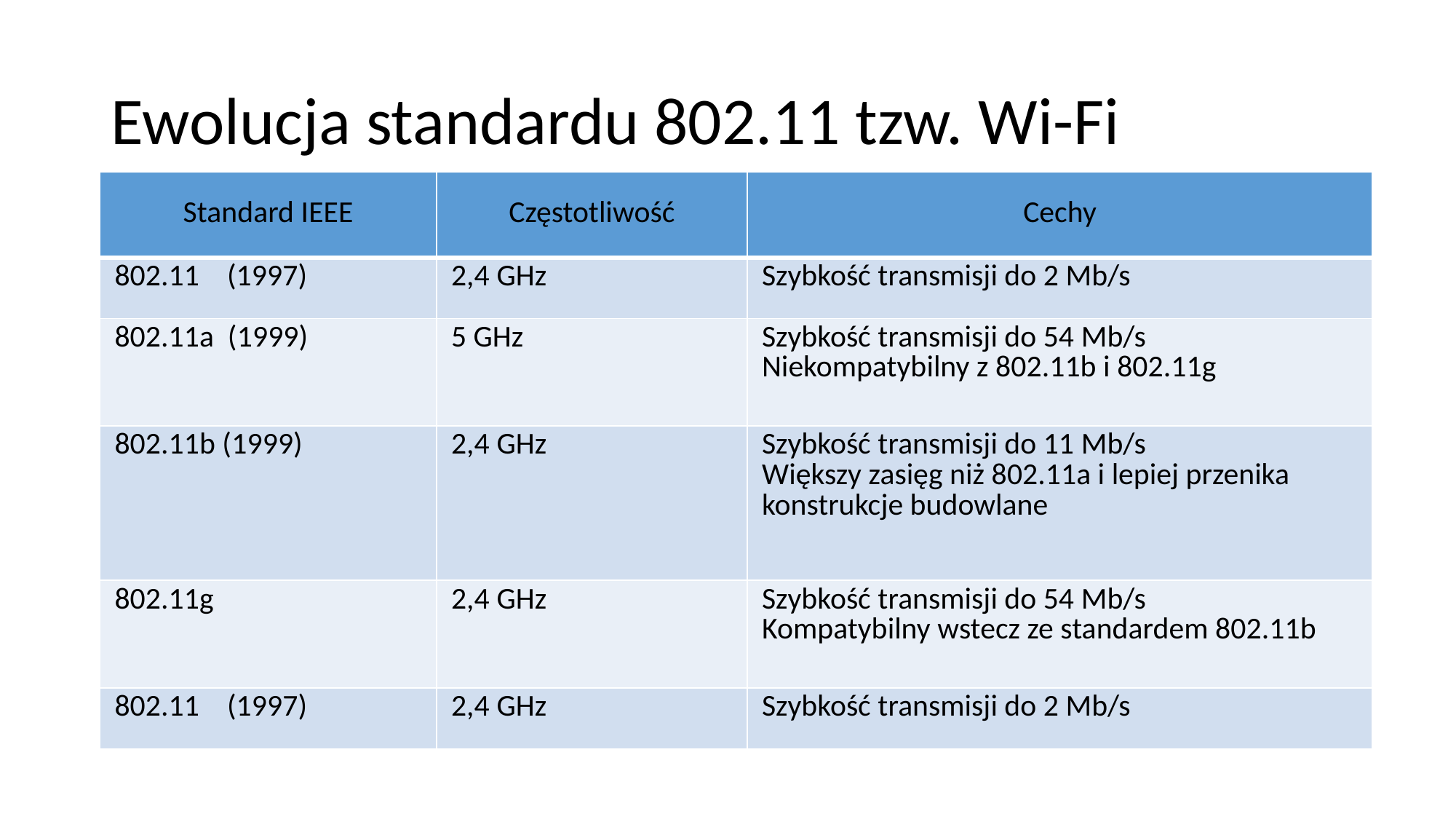

# Ewolucja standardu 802.11 tzw. Wi-Fi
| Standard IEEE | Częstotliwość | Cechy |
| --- | --- | --- |
| 802.11 (1997) | 2,4 GHz | Szybkość transmisji do 2 Mb/s |
| 802.11a (1999) | 5 GHz | Szybkość transmisji do 54 Mb/s Niekompatybilny z 802.11b i 802.11g |
| 802.11b (1999) | 2,4 GHz | Szybkość transmisji do 11 Mb/s Większy zasięg niż 802.11a i lepiej przenika konstrukcje budowlane |
| 802.11g | 2,4 GHz | Szybkość transmisji do 54 Mb/s Kompatybilny wstecz ze standardem 802.11b |
| 802.11 (1997) | 2,4 GHz | Szybkość transmisji do 2 Mb/s |